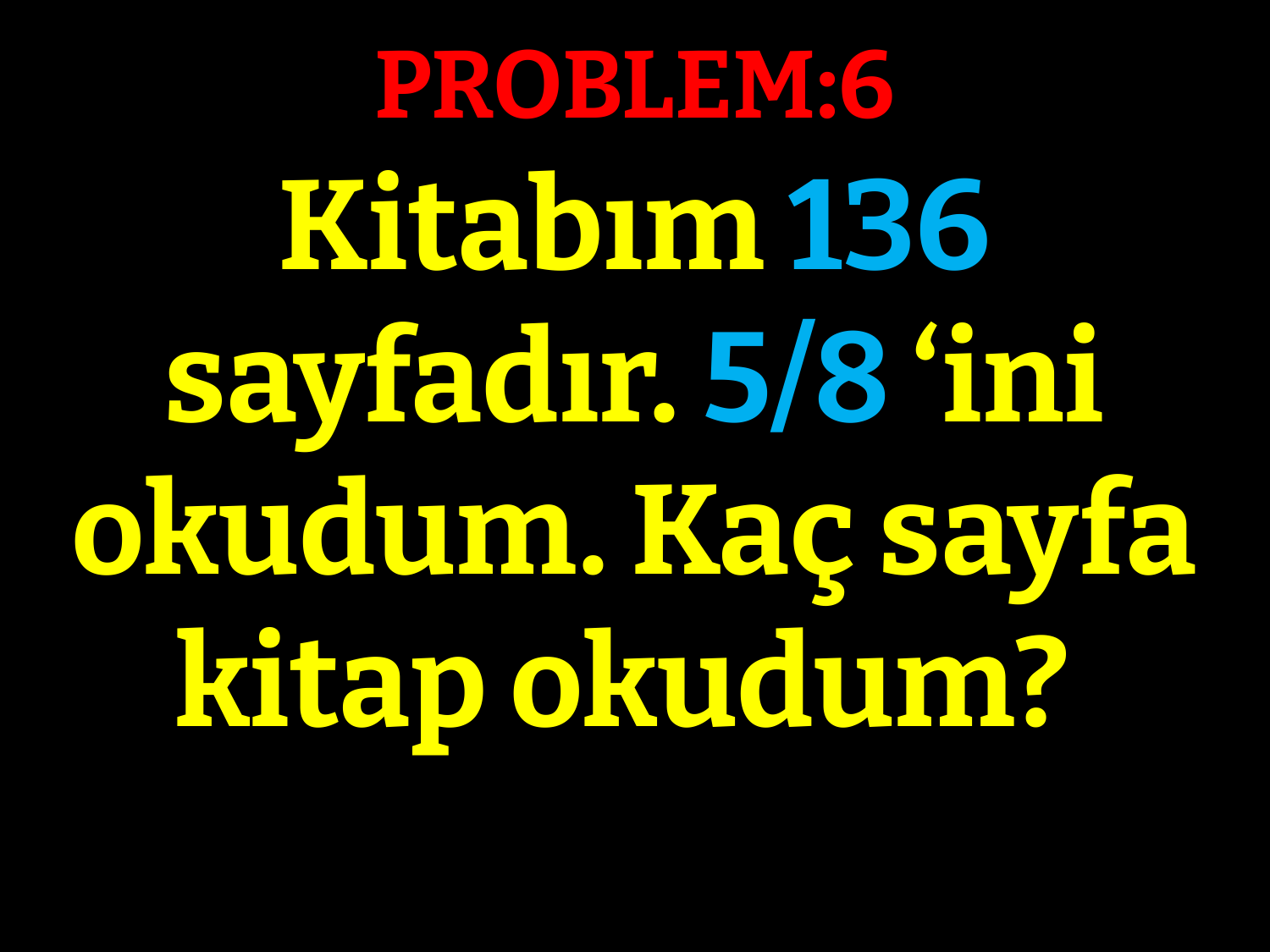

PROBLEM:6
Kitabım 136 sayfadır. 5/8 ‘ini okudum. Kaç sayfa kitap okudum?
#